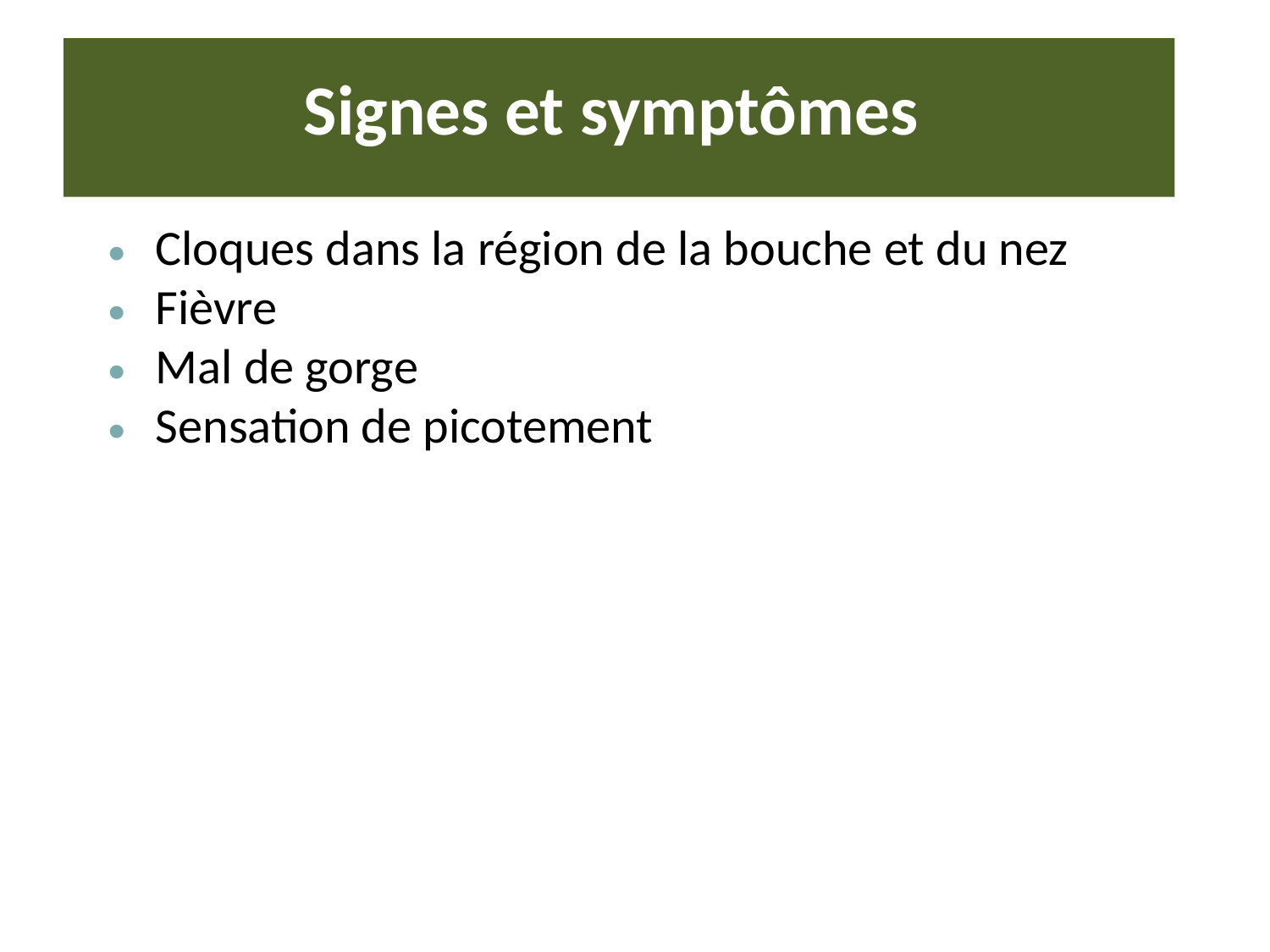

# Signes et symptômes
Cloques dans la région de la bouche et du nez
Fièvre
Mal de gorge
Sensation de picotement